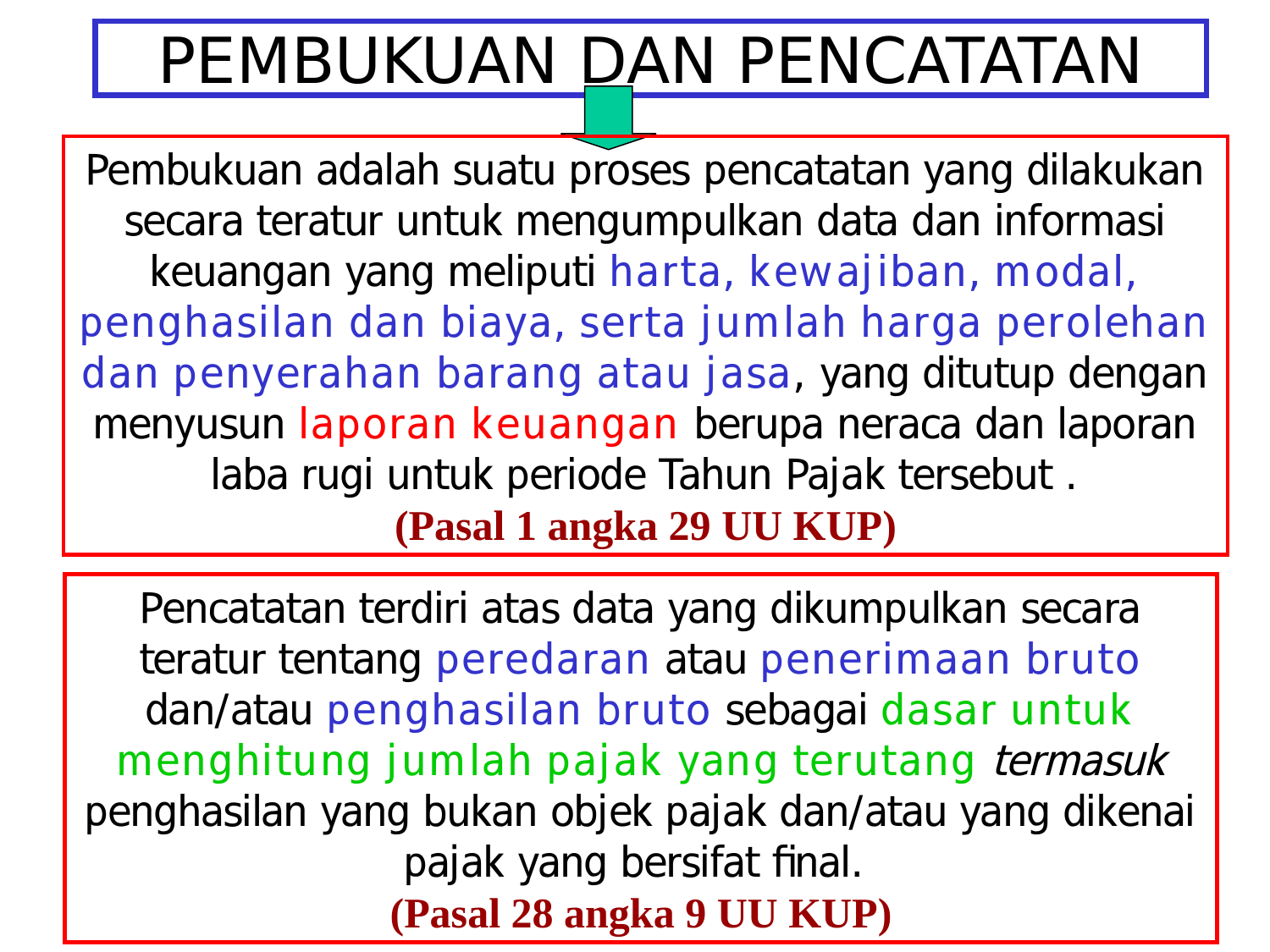

# PEMBUKUAN DAN PENCATATAN

Pembukuan adalah suatu proses pencatatan yang dilakukan secara teratur untuk mengumpulkan data dan informasi keuangan yang meliputi harta, kewajiban, modal, penghasilan dan biaya, serta jumlah harga perolehan dan penyerahan barang atau jasa, yang ditutup dengan menyusun laporan keuangan berupa neraca dan laporan laba rugi untuk periode Tahun Pajak tersebut .
(Pasal 1 angka 29 UU KUP)
Pencatatan terdiri atas data yang dikumpulkan secara teratur tentang peredaran atau penerimaan bruto dan/atau penghasilan bruto sebagai dasar untuk menghitung jumlah pajak yang terutang termasuk penghasilan yang bukan objek pajak dan/atau yang dikenai pajak yang bersifat final.
(Pasal 28 angka 9 UU KUP)